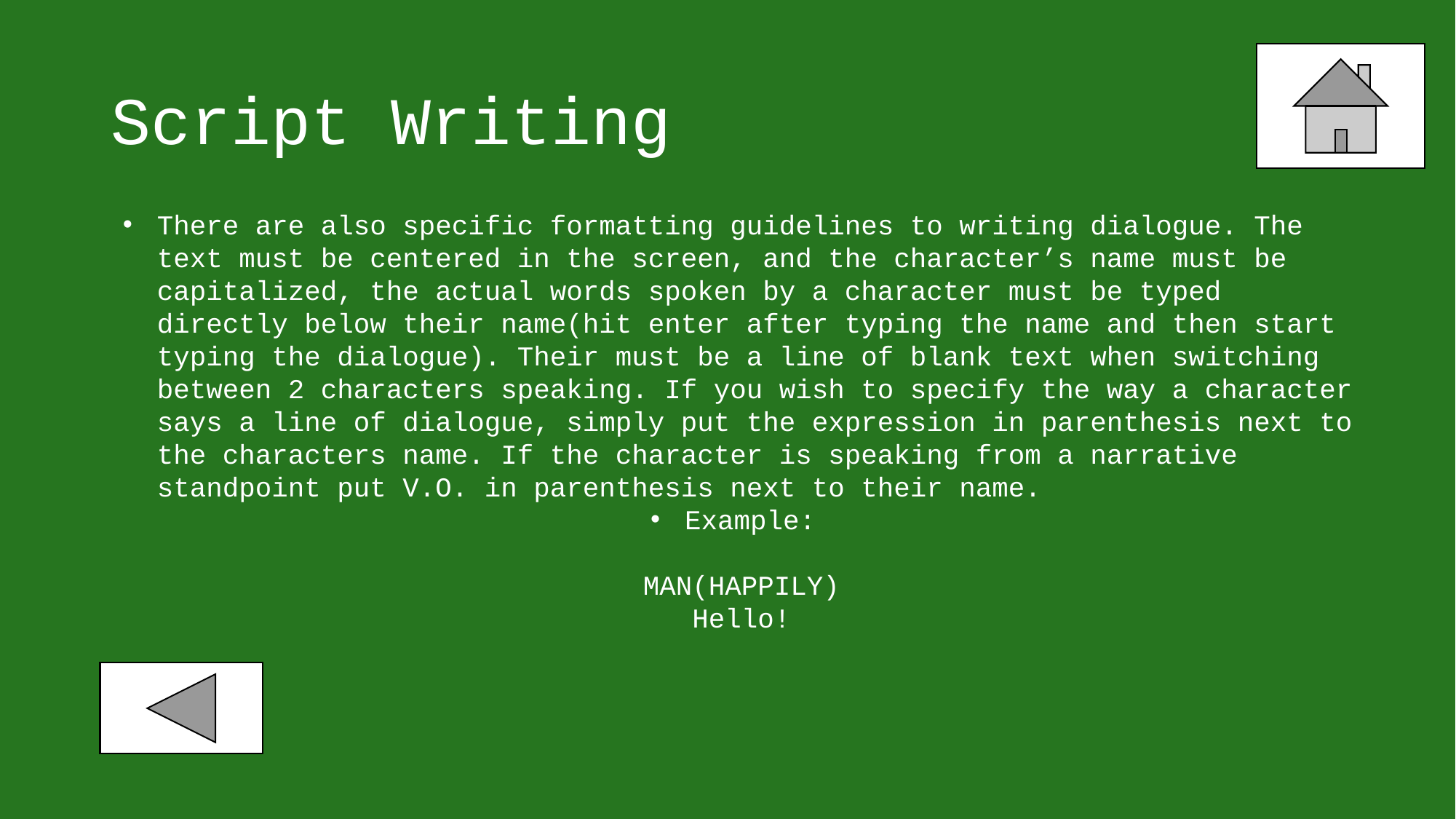

# Script Writing

There are also specific formatting guidelines to writing dialogue. The text must be centered in the screen, and the character’s name must be capitalized, the actual words spoken by a character must be typed directly below their name(hit enter after typing the name and then start typing the dialogue). Their must be a line of blank text when switching between 2 characters speaking. If you wish to specify the way a character says a line of dialogue, simply put the expression in parenthesis next to the characters name. If the character is speaking from a narrative standpoint put V.O. in parenthesis next to their name.
Example:

MAN(HAPPILY)
Hello!